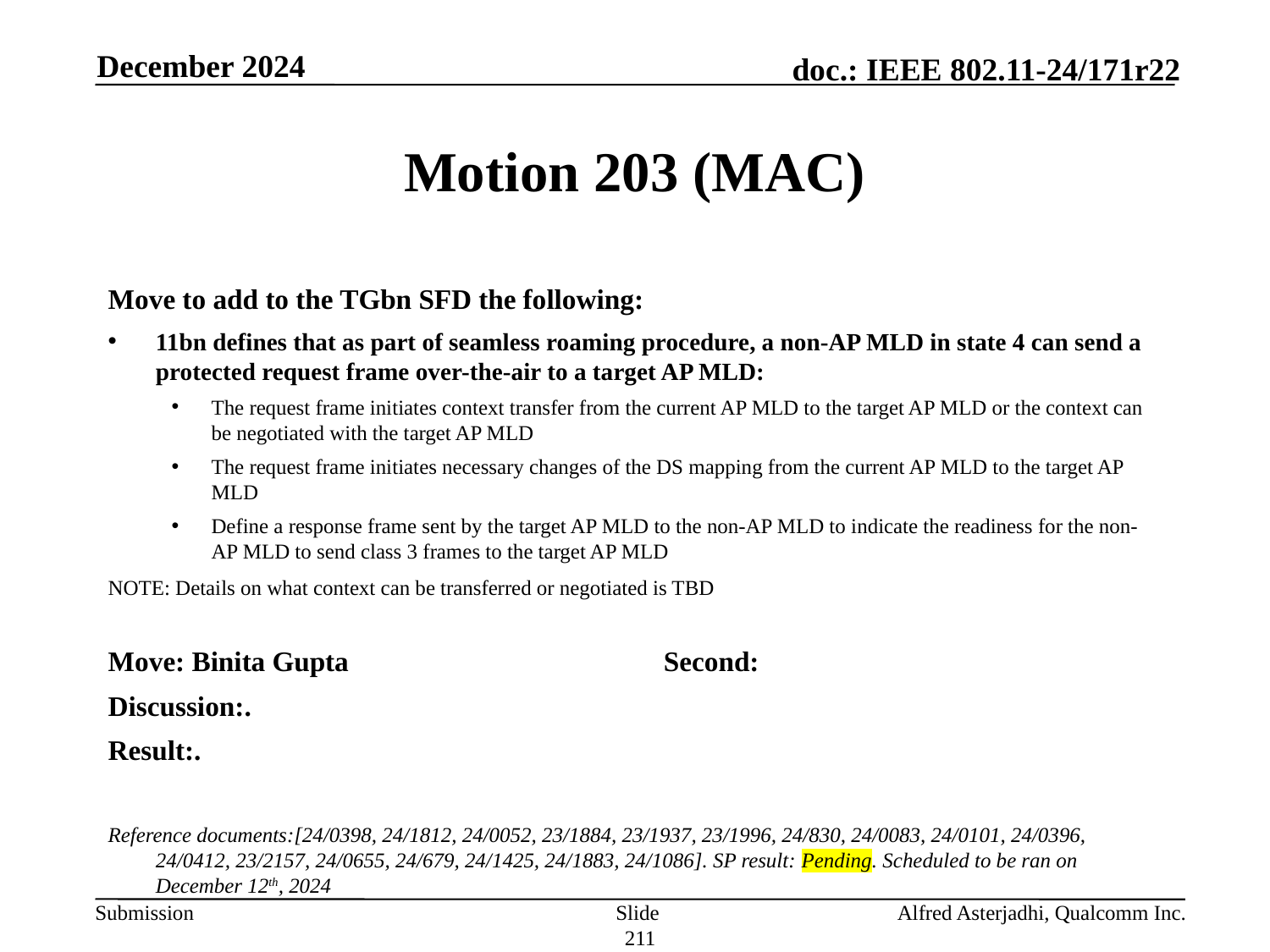

December 2024
# Motion 203 (MAC)
Move to add to the TGbn SFD the following:
11bn defines that as part of seamless roaming procedure, a non-AP MLD in state 4 can send a protected request frame over-the-air to a target AP MLD:
The request frame initiates context transfer from the current AP MLD to the target AP MLD or the context can be negotiated with the target AP MLD
The request frame initiates necessary changes of the DS mapping from the current AP MLD to the target AP MLD
Define a response frame sent by the target AP MLD to the non-AP MLD to indicate the readiness for the non-AP MLD to send class 3 frames to the target AP MLD
NOTE: Details on what context can be transferred or negotiated is TBD

Move: Binita Gupta			Second:
Discussion:.
Result:.

Reference documents:[24/0398, 24/1812, 24/0052, 23/1884, 23/1937, 23/1996, 24/830, 24/0083, 24/0101, 24/0396, 24/0412, 23/2157, 24/0655, 24/679, 24/1425, 24/1883, 24/1086]. SP result: Pending. Scheduled to be ran on December 12th, 2024

Slide 211
Alfred Asterjadhi, Qualcomm Inc.